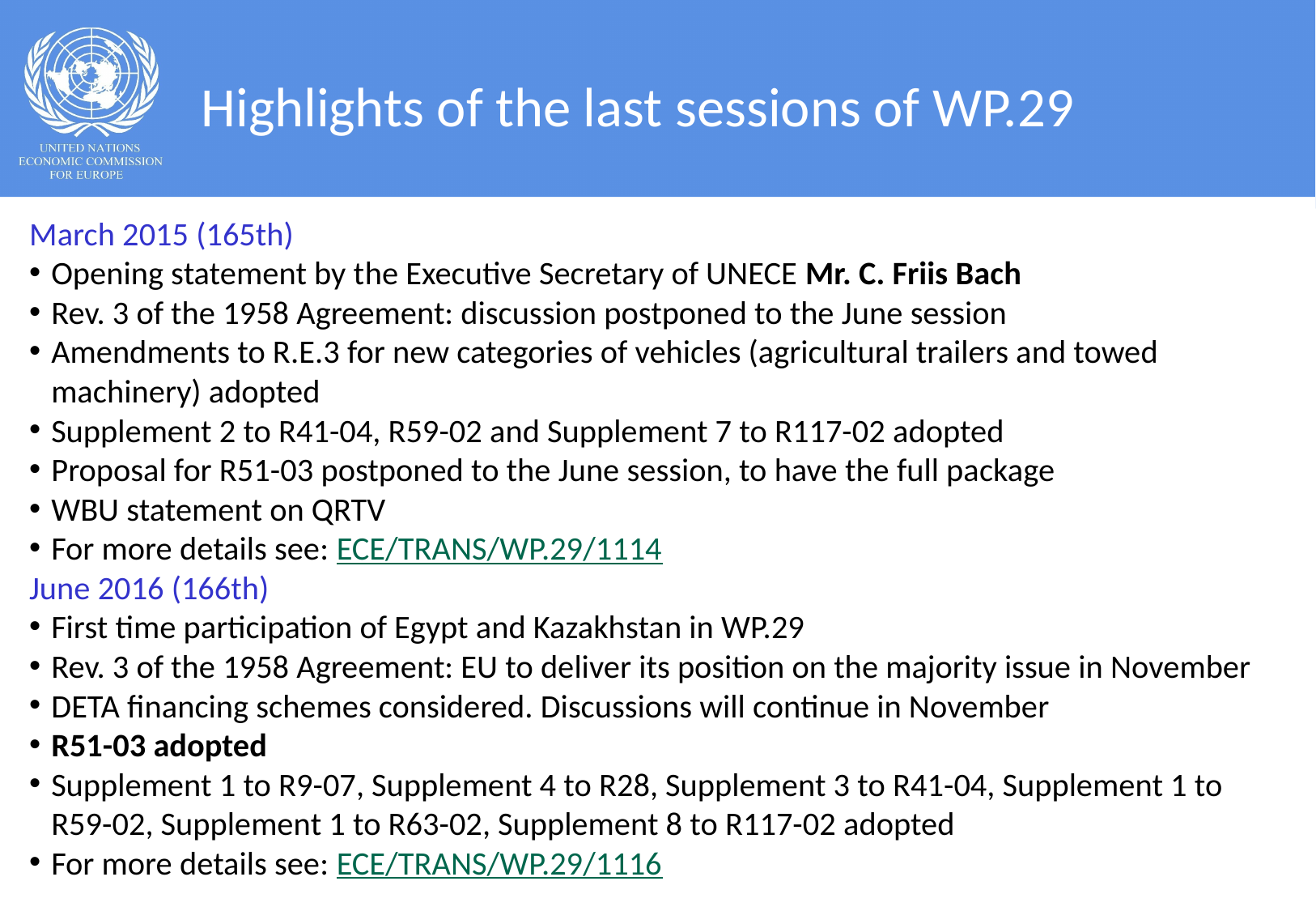

# Highlights of the last sessions of WP.29
March 2015 (165th)
Opening statement by the Executive Secretary of UNECE Mr. C. Friis Bach
Rev. 3 of the 1958 Agreement: discussion postponed to the June session
Amendments to R.E.3 for new categories of vehicles (agricultural trailers and towed machinery) adopted
Supplement 2 to R41-04, R59-02 and Supplement 7 to R117-02 adopted
Proposal for R51-03 postponed to the June session, to have the full package
WBU statement on QRTV
For more details see: ECE/TRANS/WP.29/1114
June 2016 (166th)
First time participation of Egypt and Kazakhstan in WP.29
Rev. 3 of the 1958 Agreement: EU to deliver its position on the majority issue in November
DETA financing schemes considered. Discussions will continue in November
R51-03 adopted
Supplement 1 to R9-07, Supplement 4 to R28, Supplement 3 to R41-04, Supplement 1 to R59-02, Supplement 1 to R63-02, Supplement 8 to R117-02 adopted
For more details see: ECE/TRANS/WP.29/1116